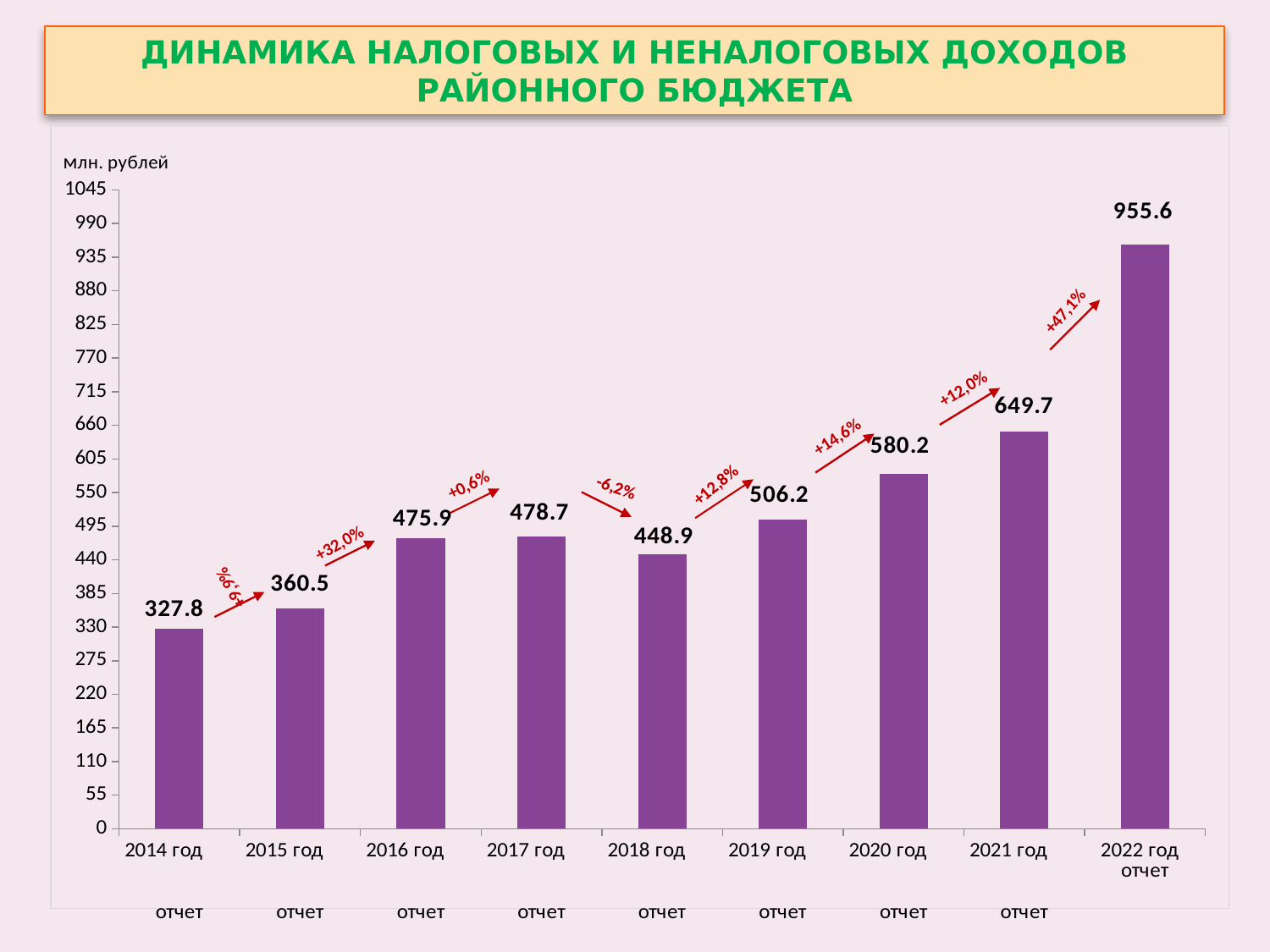

ДИНАМИКА НАЛОГОВЫХ И НЕНАЛОГОВЫХ ДОХОДОВ РАЙОННОГО БЮДЖЕТА

### Chart

| Category | Ряд 1 |
|---|---|
| 2014 год                                             отчет | 327.8 |
| 2015 год                                             отчет | 360.5 |
| 2016 год                                             отчет | 475.9 |
| 2017 год                                             отчет | 478.7 |
| 2018 год                                             отчет | 448.9 |
| 2019 год                                             отчет | 506.2 |
| 2020 год                                             отчет | 580.2 |
| 2021 год                                             отчет | 649.7 |
| 2022 год   отчет | 955.6 |
+47,1%

+12,0%

+14,6%

+0,6%

+32,0%
+9,9%